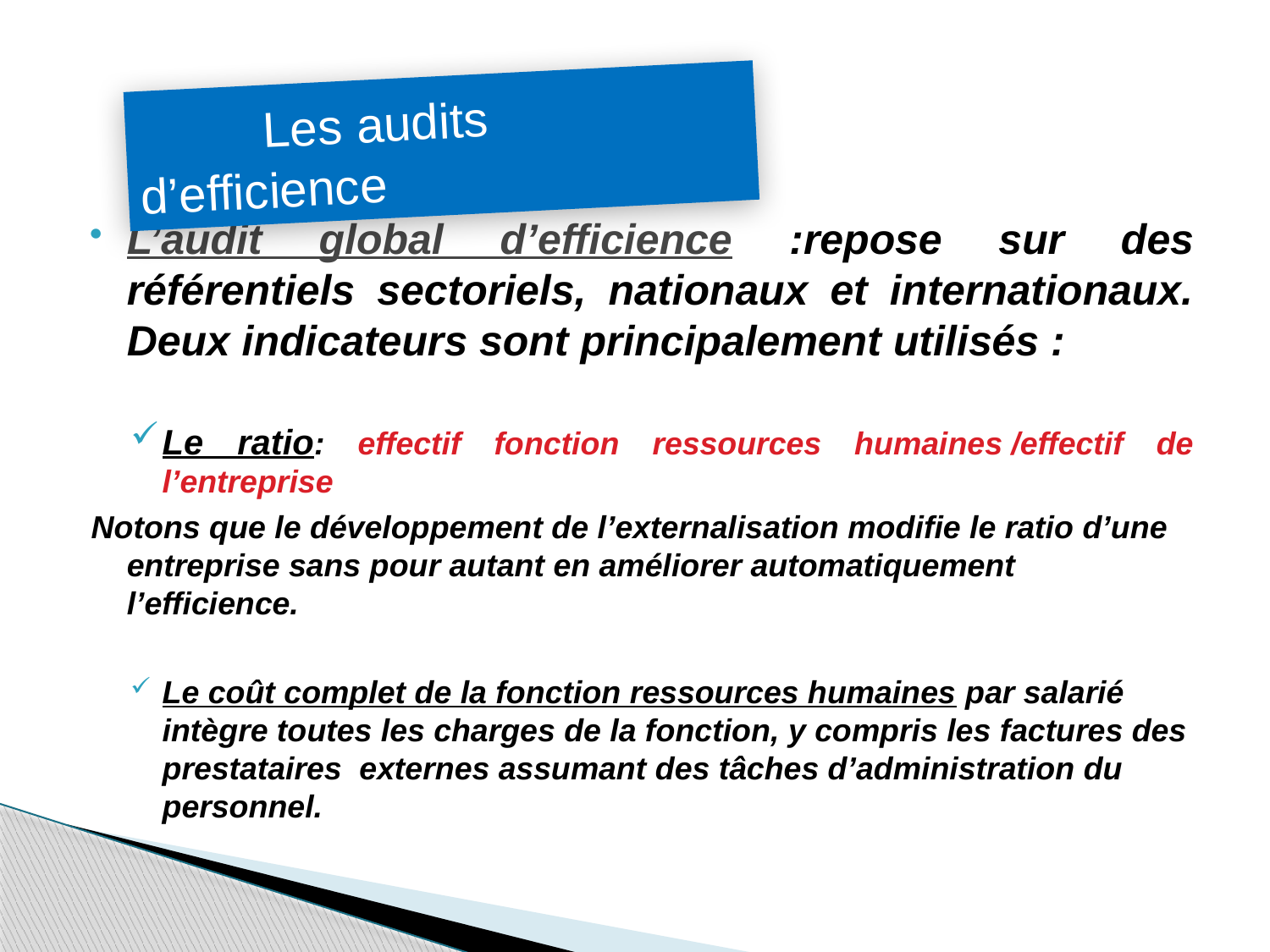

Les audits d’efficience
L’audit global d’efficience :repose sur des référentiels sectoriels, nationaux et internationaux. Deux indicateurs sont principalement utilisés :

Le ratio: effectif fonction ressources humaines /effectif de l’entreprise
Notons que le développement de l’externalisation modifie le ratio d’une entreprise sans pour autant en améliorer automatiquement l’efficience.

Le coût complet de la fonction ressources humaines par salarié intègre toutes les charges de la fonction, y compris les factures des prestataires  externes assumant des tâches d’administration du personnel.